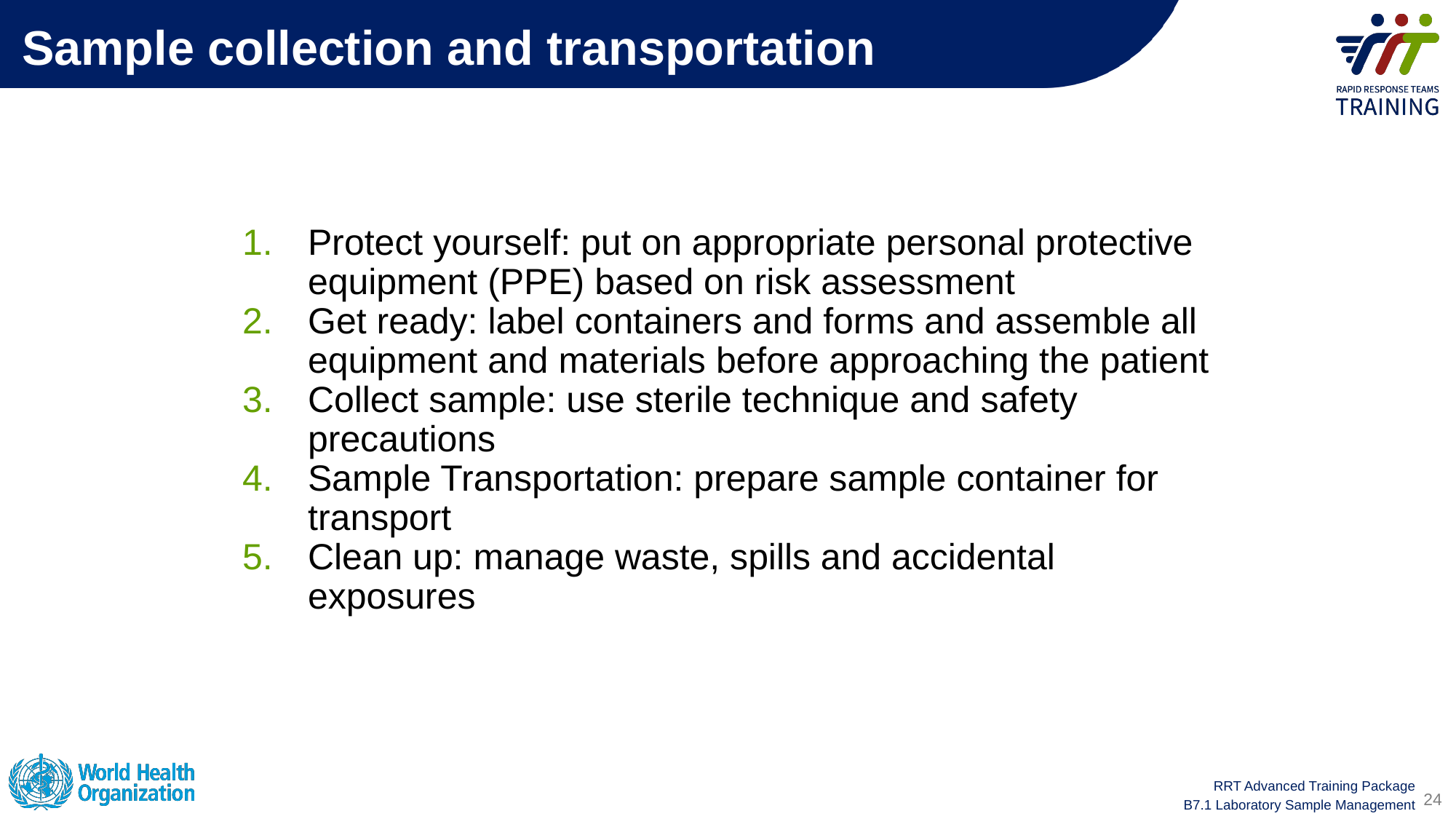

Sample collection and transportation
Protect yourself: put on appropriate personal protective equipment (PPE) based on risk assessment
Get ready: label containers and forms and assemble all equipment and materials before approaching the patient
Collect sample: use sterile technique and safety precautions
Sample Transportation: prepare sample container for transport
Clean up: manage waste, spills and accidental exposures